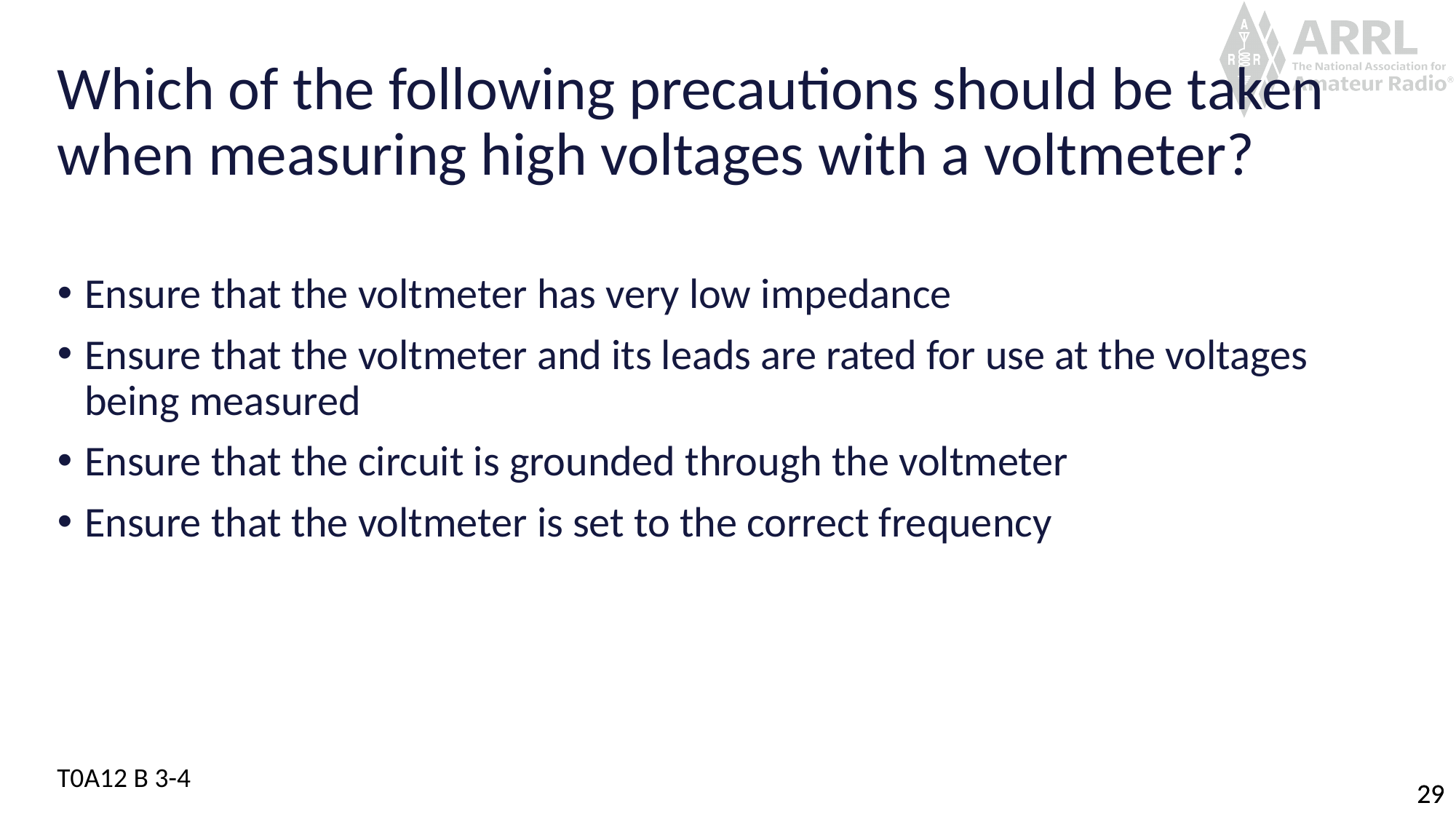

# Which of the following precautions should be taken when measuring high voltages with a voltmeter?
Ensure that the voltmeter has very low impedance
Ensure that the voltmeter and its leads are rated for use at the voltages being measured
Ensure that the circuit is grounded through the voltmeter
Ensure that the voltmeter is set to the correct frequency
T0A12 B 3-4